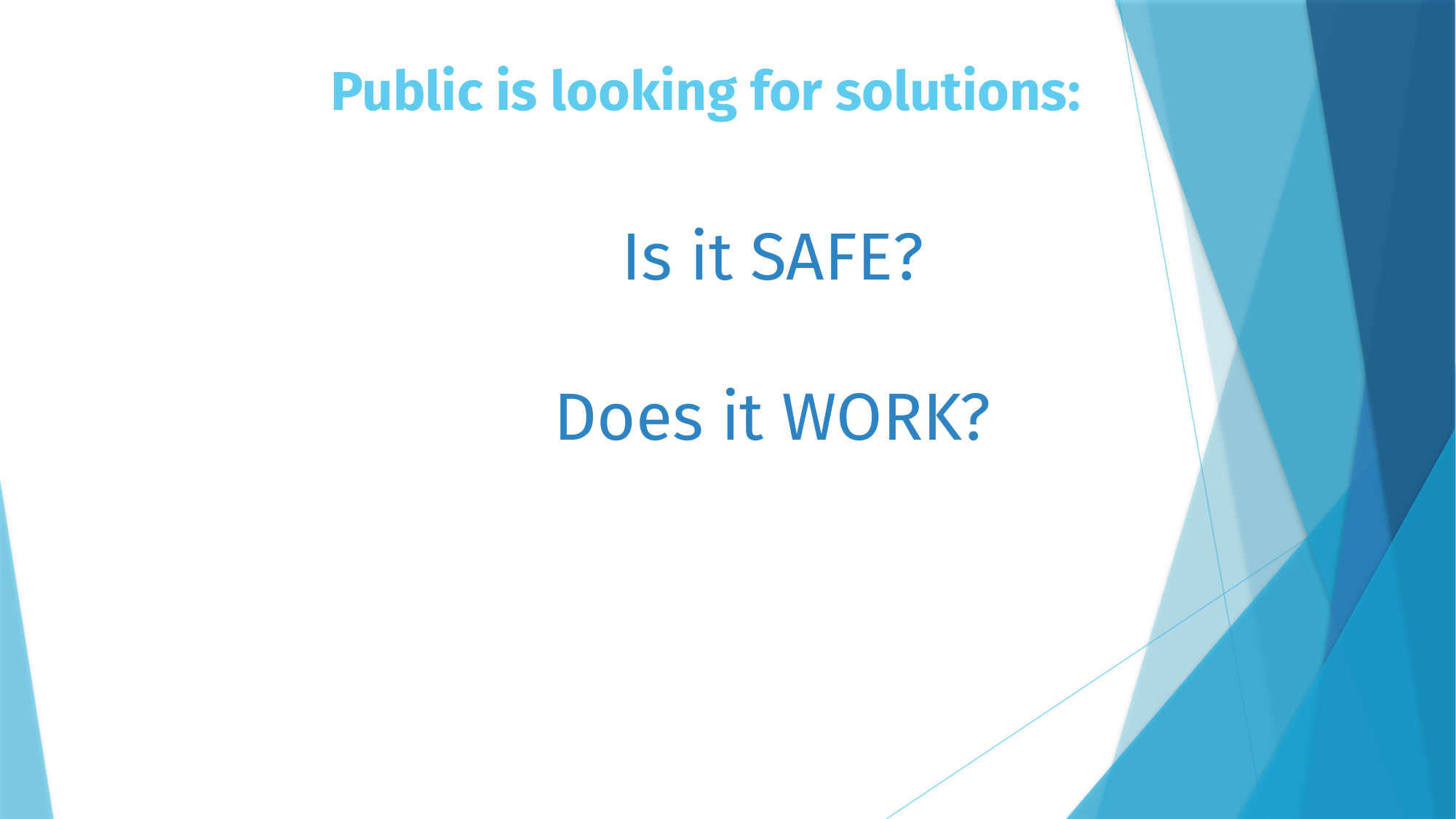

# Public is looking for solutions:
Is it SAFE?

Does it WORK?

Copyright 2013, Branded Impressions, LLC